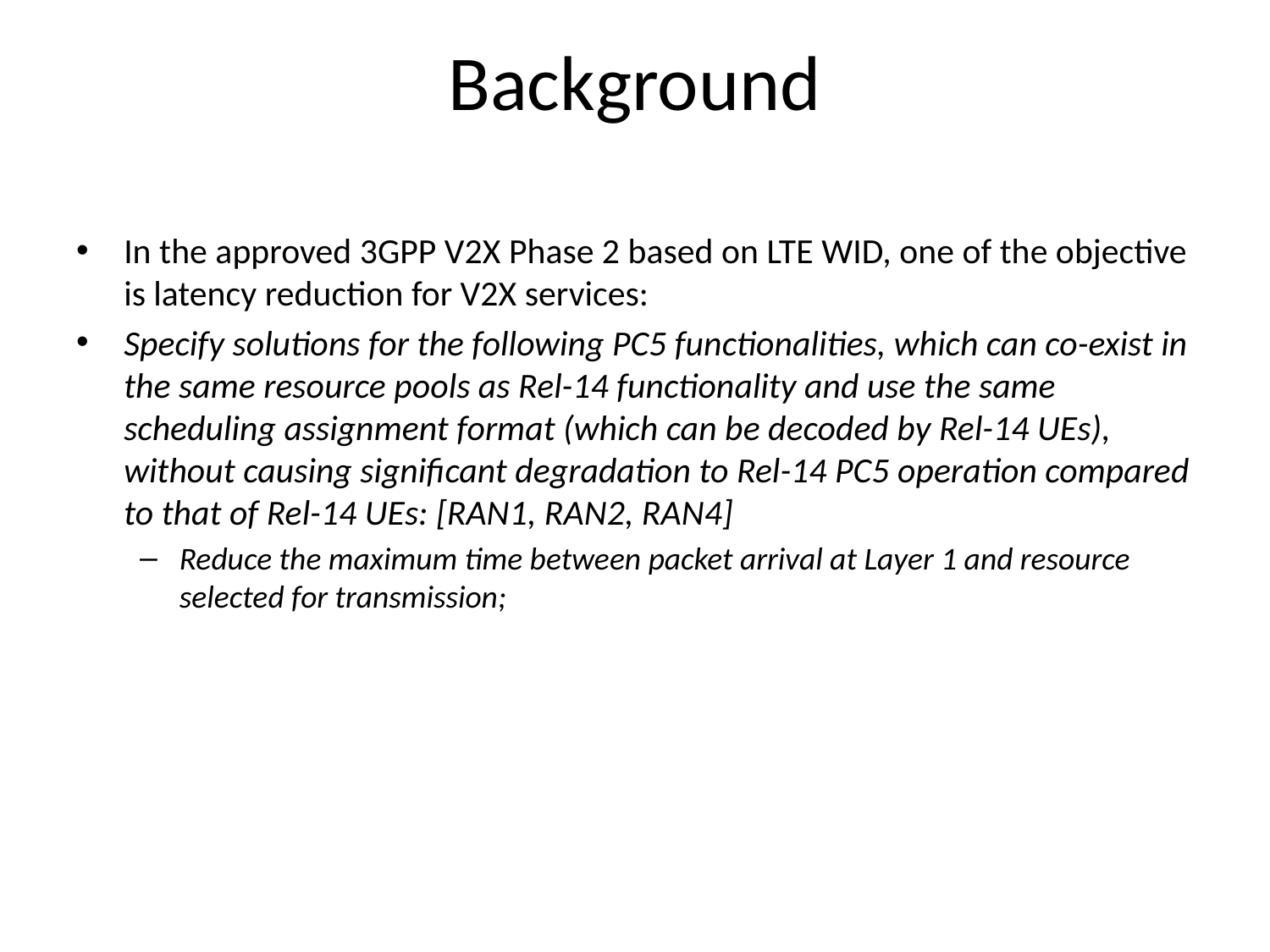

# Background
In the approved 3GPP V2X Phase 2 based on LTE WID, one of the objective is latency reduction for V2X services:
Specify solutions for the following PC5 functionalities, which can co-exist in the same resource pools as Rel-14 functionality and use the same scheduling assignment format (which can be decoded by Rel-14 UEs), without causing significant degradation to Rel-14 PC5 operation compared to that of Rel-14 UEs: [RAN1, RAN2, RAN4]
Reduce the maximum time between packet arrival at Layer 1 and resource selected for transmission;